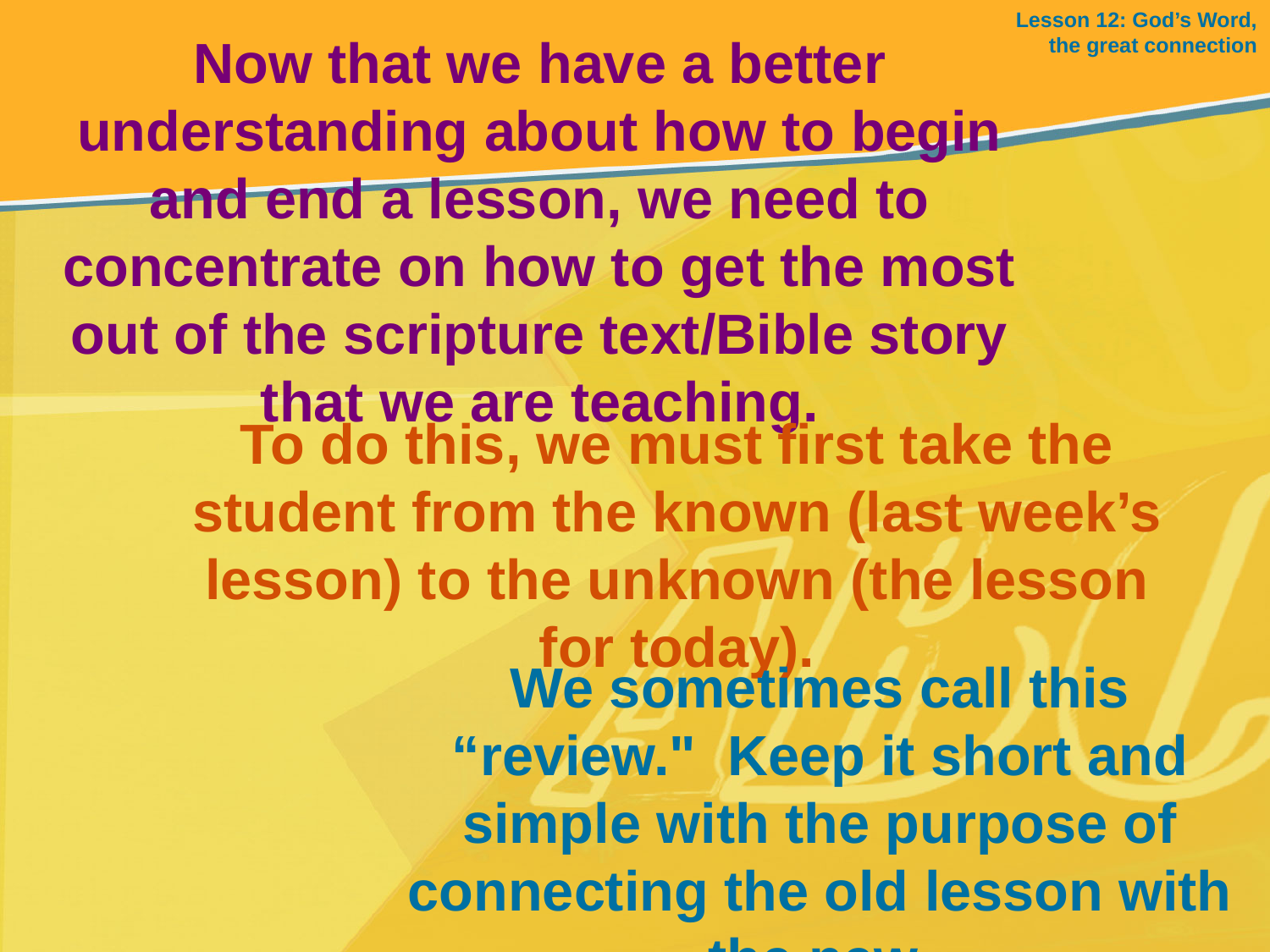

Lesson 12: God’s Word, the great connection
Now that we have a better understanding about how to begin and end a lesson, we need to concentrate on how to get the most out of the scripture text/Bible story that we are teaching.
To do this, we must first take the student from the known (last week’s lesson) to the unknown (the lesson for today).
We sometimes call this “review."  Keep it short and simple with the purpose of connecting the old lesson with the new.